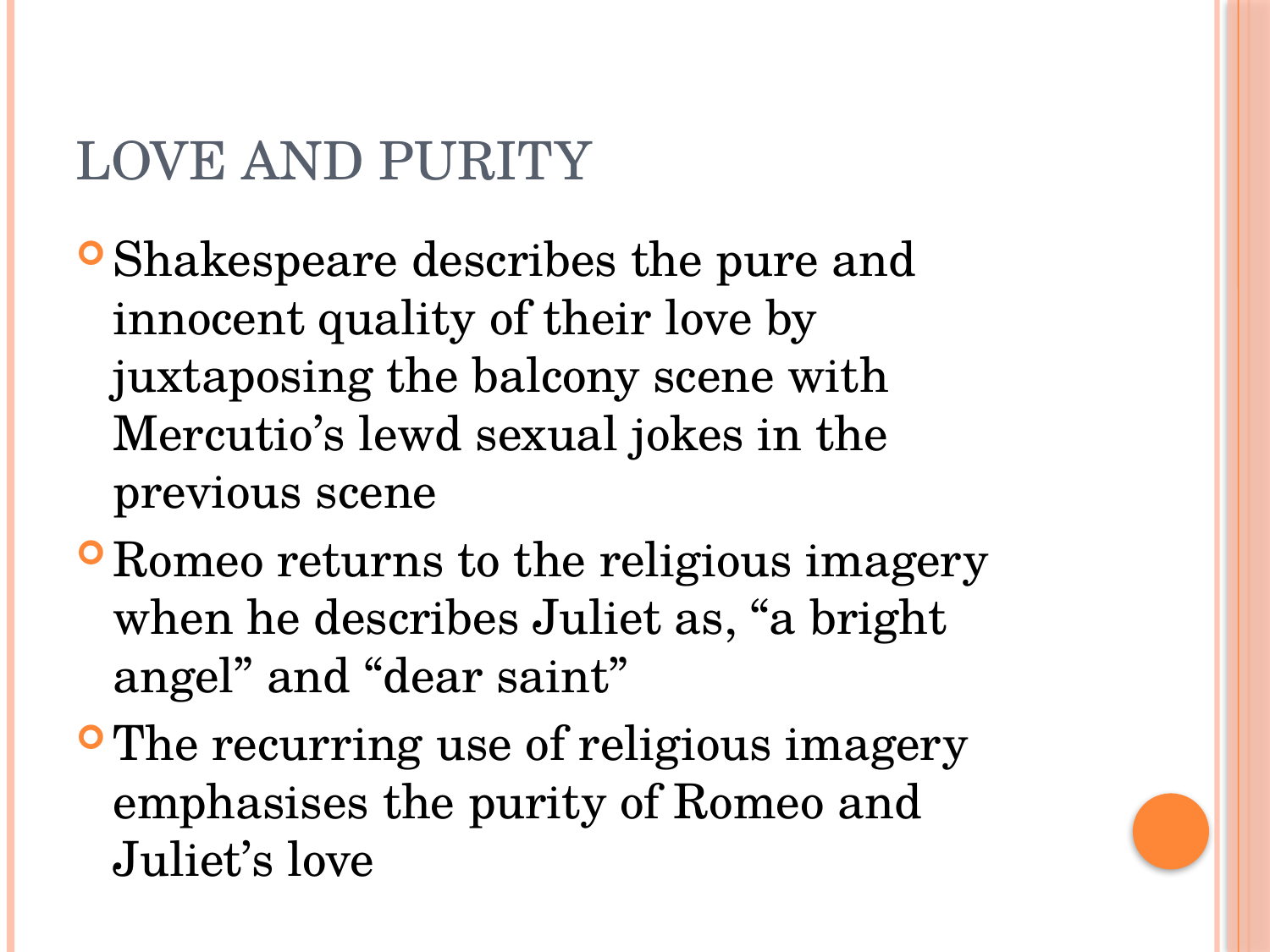

# Love and purity
Shakespeare describes the pure and innocent quality of their love by juxtaposing the balcony scene with Mercutio’s lewd sexual jokes in the previous scene
Romeo returns to the religious imagery when he describes Juliet as, “a bright angel” and “dear saint”
The recurring use of religious imagery emphasises the purity of Romeo and Juliet’s love